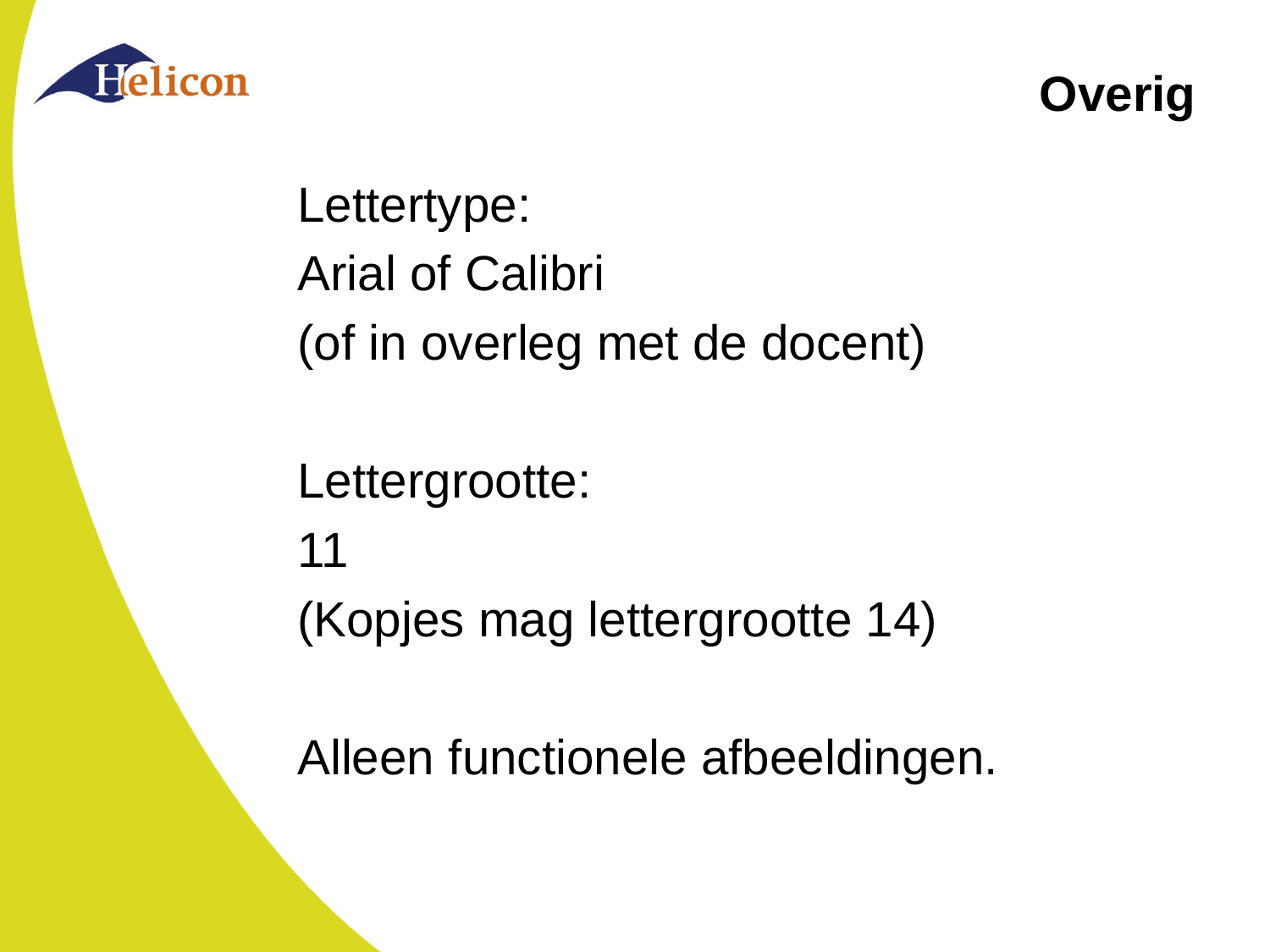

# Overig
Lettertype:
Arial of Calibri
(of in overleg met de docent)

Lettergrootte:
11
(Kopjes mag lettergrootte 14)

Alleen functionele afbeeldingen.